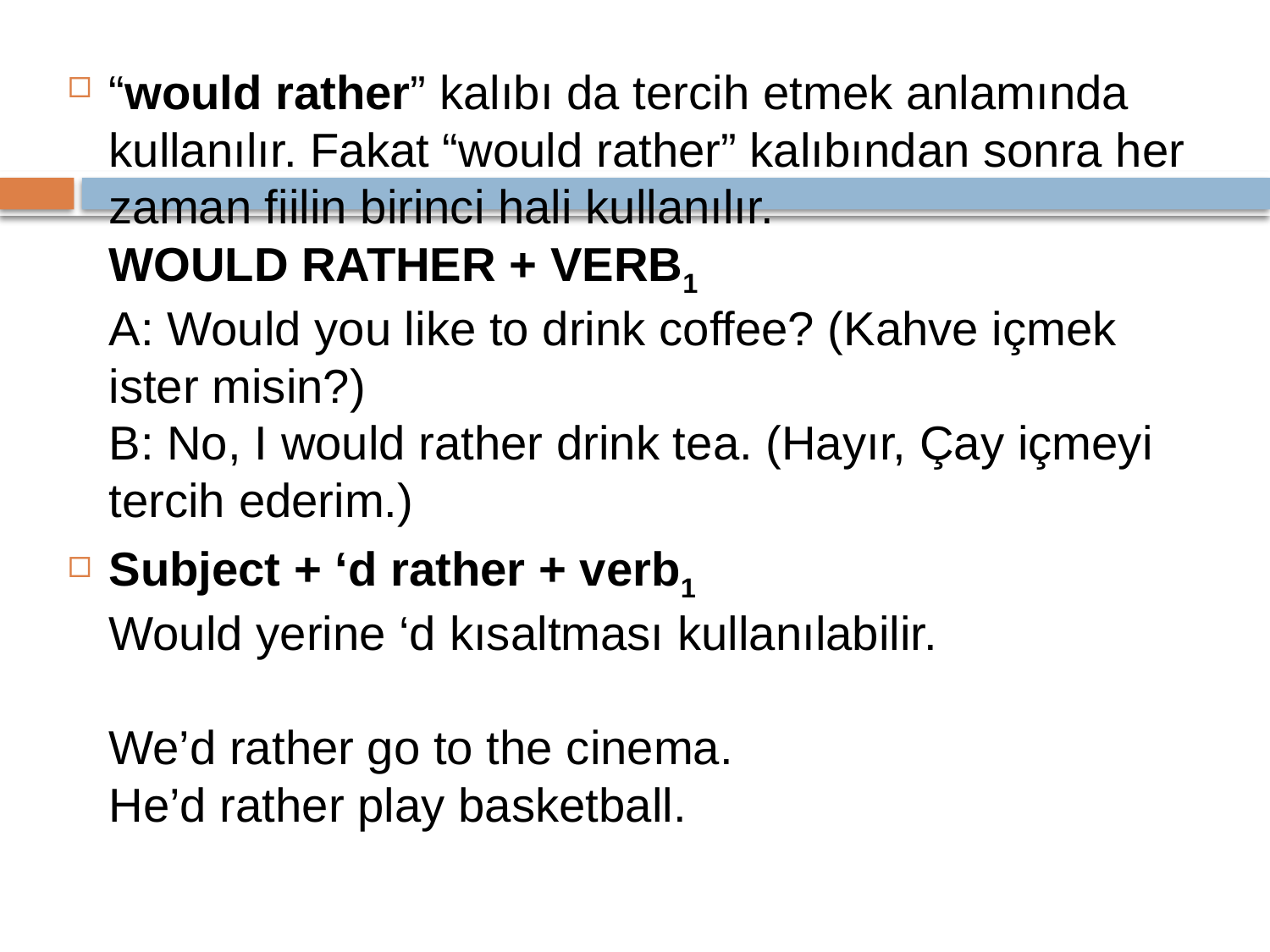

“would rather” kalıbı da tercih etmek anlamında kullanılır. Fakat “would rather” kalıbından sonra her zaman fiilin birinci hali kullanılır.
WOULD RATHER + VERB1
A: Would you like to drink coffee? (Kahve içmek ister misin?)
B: No, I would rather drink tea. (Hayır, Çay içmeyi tercih ederim.)
Subject + ‘d rather + verb1
Would yerine ‘d kısaltması kullanılabilir.
We’d rather go to the cinema.
He’d rather play basketball.